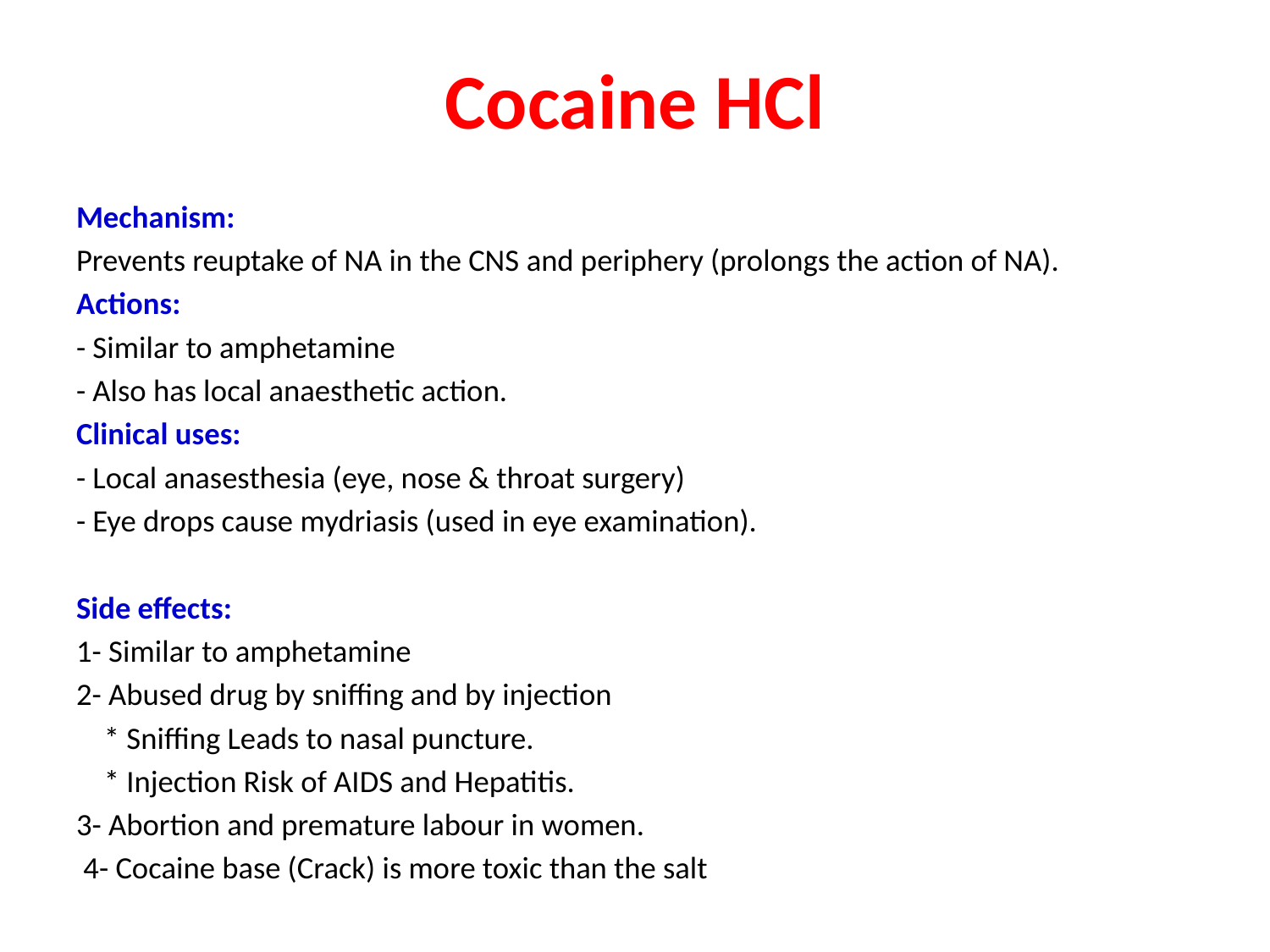

# Cocaine HCl
Mechanism:
Prevents reuptake of NA in the CNS and periphery (prolongs the action of NA).
Actions:
- Similar to amphetamine
- Also has local anaesthetic action.
Clinical uses:
- Local anasesthesia (eye, nose & throat surgery)
- Eye drops cause mydriasis (used in eye examination).

Side effects:
1- Similar to amphetamine
2- Abused drug by sniffing and by injection
	* Sniffing Leads to nasal puncture.
	* Injection Risk of AIDS and Hepatitis.
3- Abortion and premature labour in women.
 4- Cocaine base (Crack) is more toxic than the salt